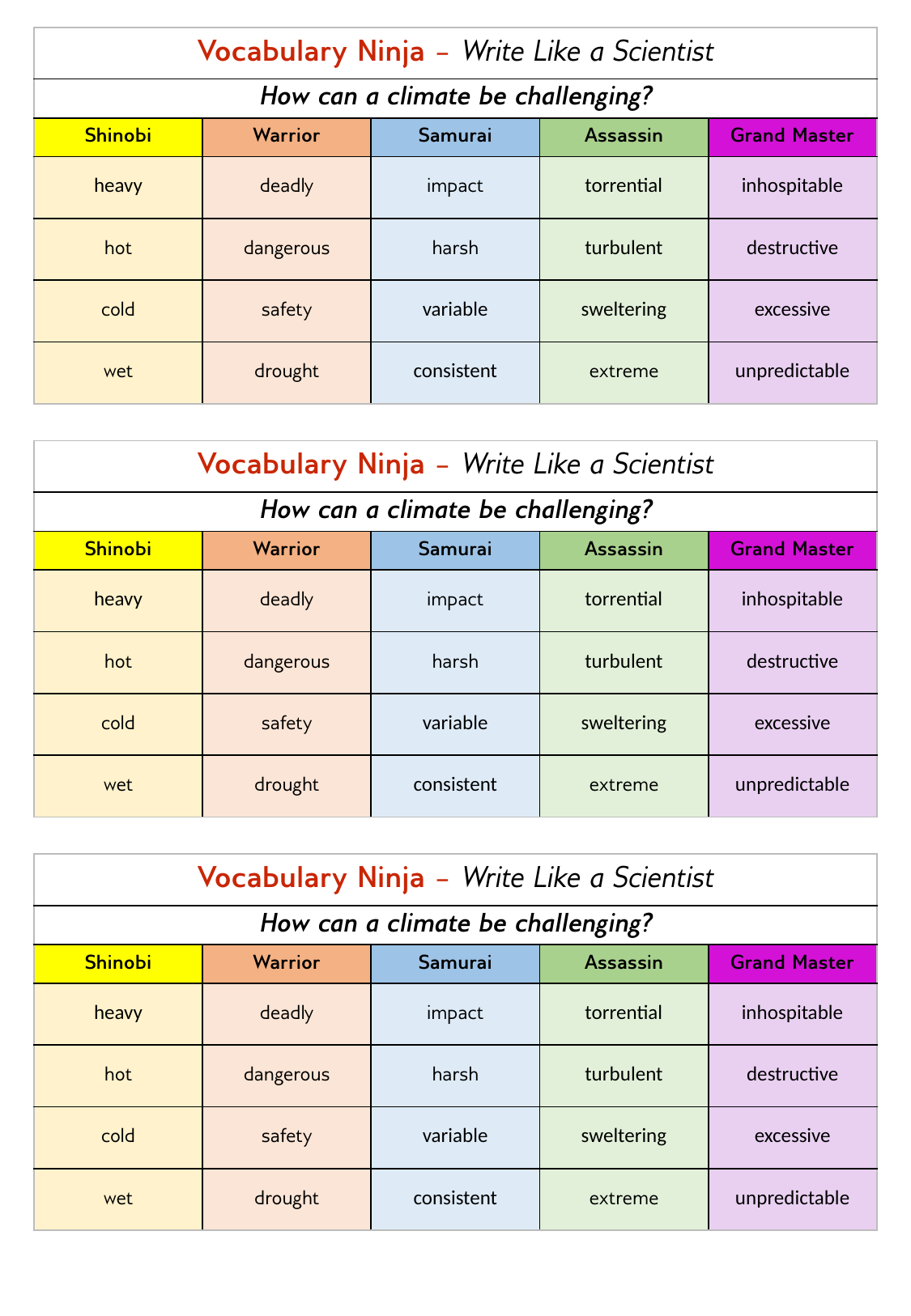

| Vocabulary Ninja – Write Like a Scientist |  |  |  |  |
| --- | --- | --- | --- | --- |
| How can a climate be challenging? |  |  |  |  |
| Shinobi | Warrior | Samurai | Assassin | Grand Master |
| heavy | deadly | impact | torrential | inhospitable |
| hot | dangerous | harsh | turbulent | destructive |
| cold | safety | variable | sweltering | excessive |
| wet | drought | consistent | extreme | unpredictable |
| Vocabulary Ninja – Write Like a Scientist |  |  |  |  |
| --- | --- | --- | --- | --- |
| How can a climate be challenging? |  |  |  |  |
| Shinobi | Warrior | Samurai | Assassin | Grand Master |
| heavy | deadly | impact | torrential | inhospitable |
| hot | dangerous | harsh | turbulent | destructive |
| cold | safety | variable | sweltering | excessive |
| wet | drought | consistent | extreme | unpredictable |
| Vocabulary Ninja – Write Like a Scientist |  |  |  |  |
| --- | --- | --- | --- | --- |
| How can a climate be challenging? |  |  |  |  |
| Shinobi | Warrior | Samurai | Assassin | Grand Master |
| heavy | deadly | impact | torrential | inhospitable |
| hot | dangerous | harsh | turbulent | destructive |
| cold | safety | variable | sweltering | excessive |
| wet | drought | consistent | extreme | unpredictable |